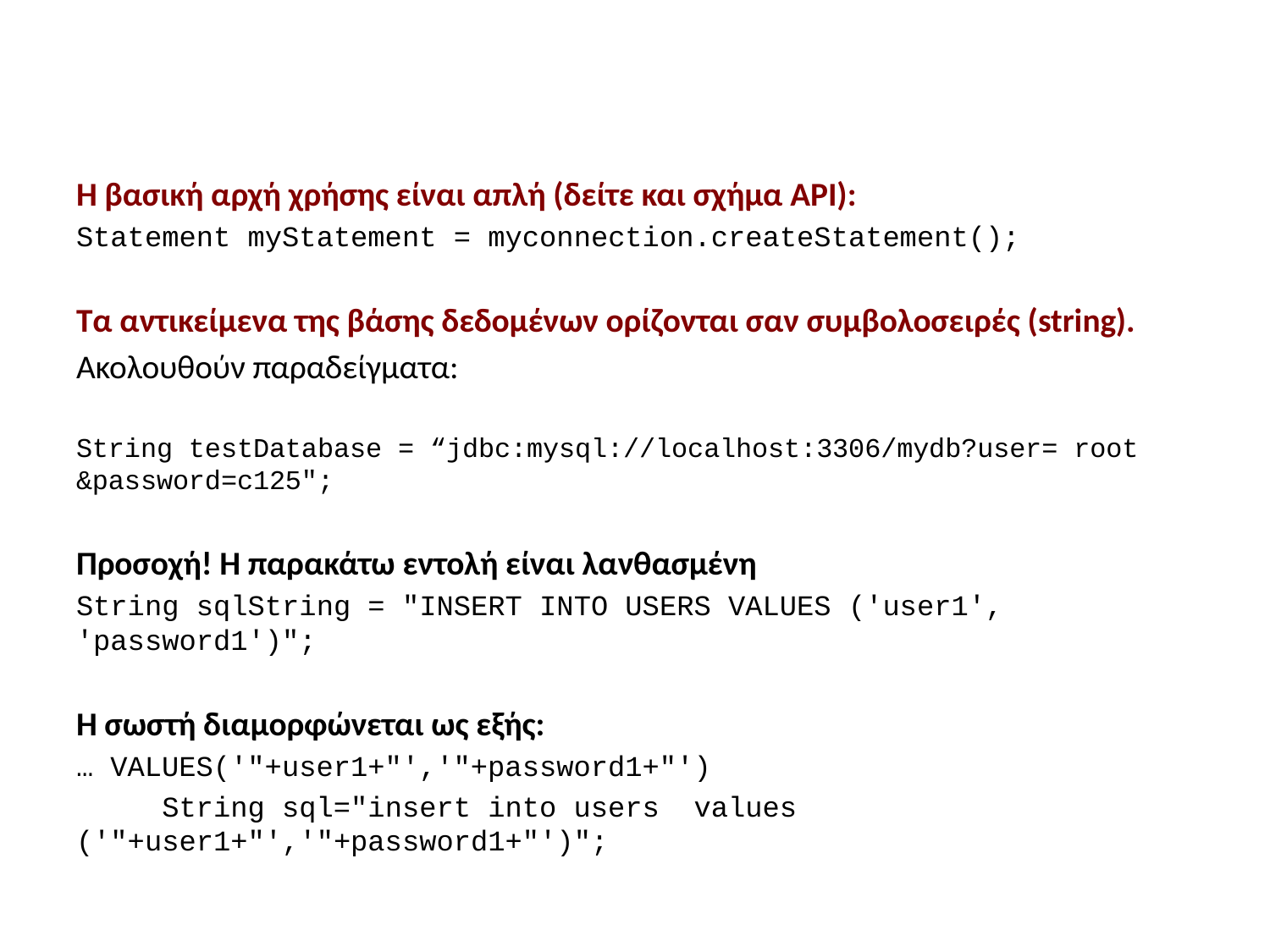

#
Η βασική αρχή χρήσης είναι απλή (δείτε και σχήμα API):
Statement myStatement = myconnection.createStatement();

Τα αντικείμενα της βάσης δεδομένων ορίζονται σαν συμβολοσειρές (string).
Ακολουθούν παραδείγματα:

String testDatabase = “jdbc:mysql://localhost:3306/mydb?user= root &password=c125";

Προσοχή! Η παρακάτω εντολή είναι λανθασμένη
String sqlString = "INSERT INTO USERS VALUES ('user1', 'password1')";

Η σωστή διαμορφώνεται ως εξής:
… VALUES('"+user1+"','"+password1+"')
     String sql="insert into users  values ('"+user1+"','"+password1+"')";